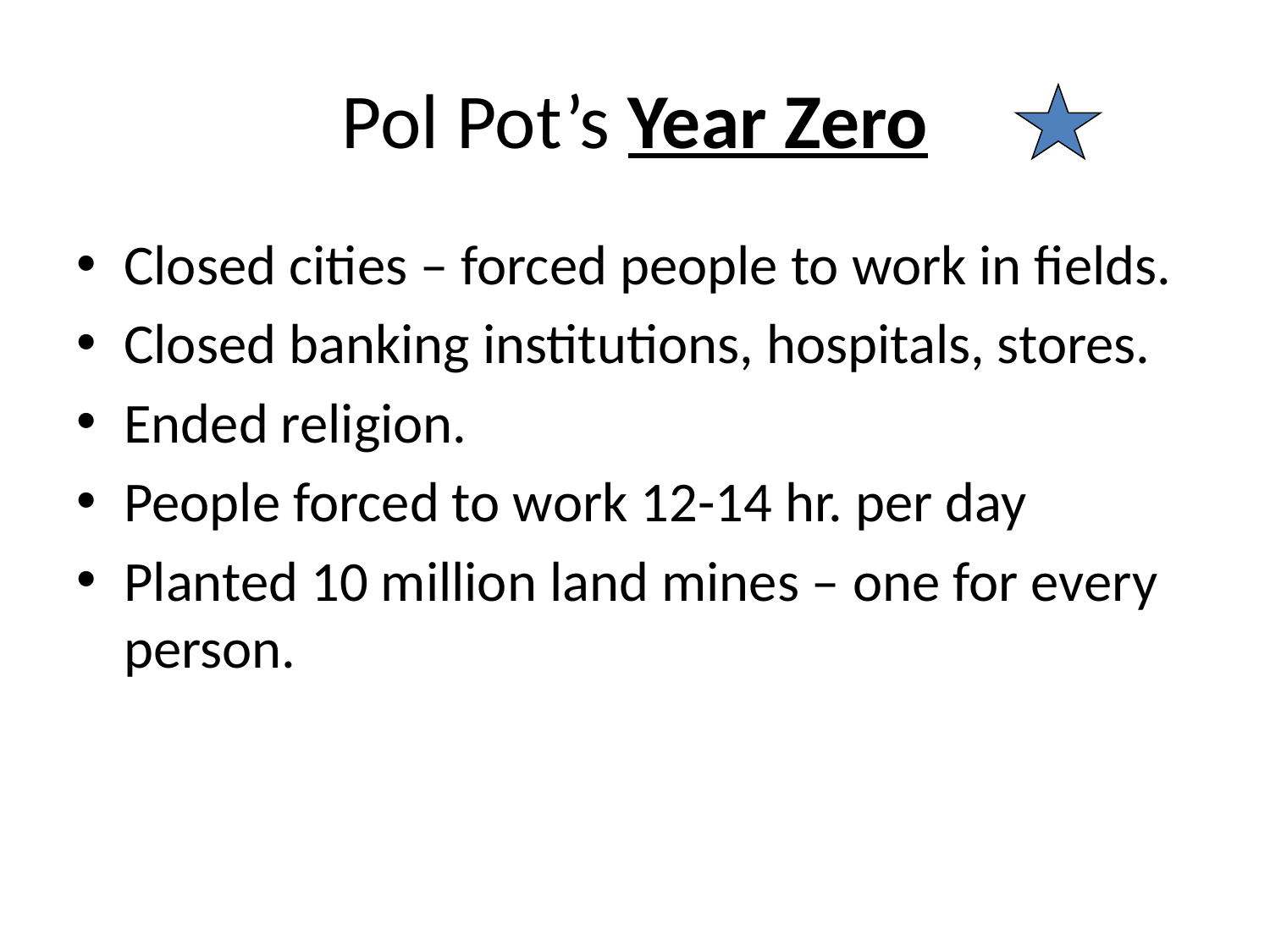

# Pol Pot’s Year Zero

Closed cities – forced people to work in fields.
Closed banking institutions, hospitals, stores.
Ended religion.
People forced to work 12-14 hr. per day
Planted 10 million land mines – one for every person.